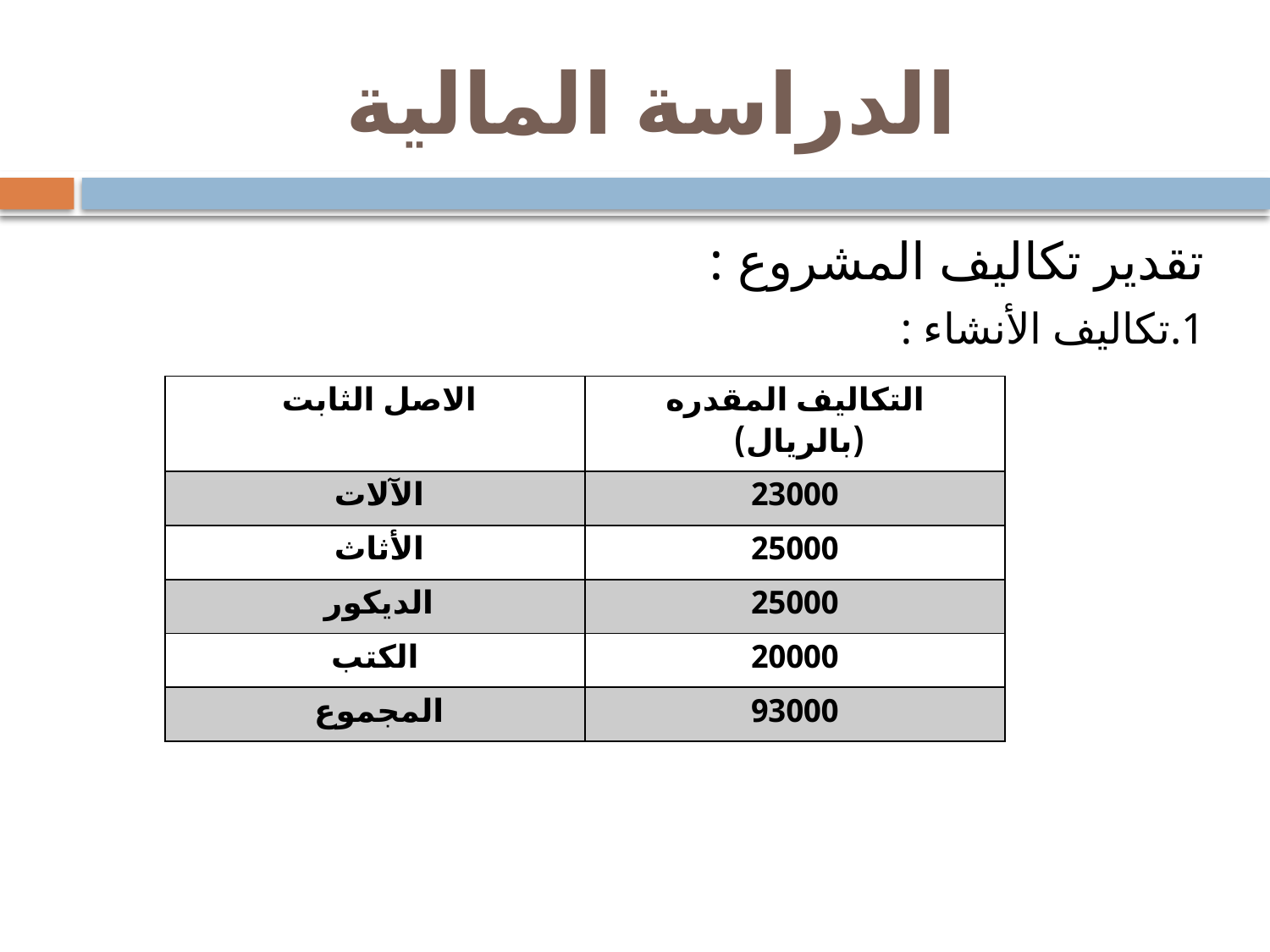

# الدراسة المالية
تقدير تكاليف المشروع :
1.تكاليف الأنشاء :

| الاصل الثابت | التكاليف المقدره (بالريال) |
| --- | --- |
| الآلات | 23000 |
| الأثاث | 25000 |
| الديكور | 25000 |
| الكتب | 20000 |
| المجموع | 93000 |